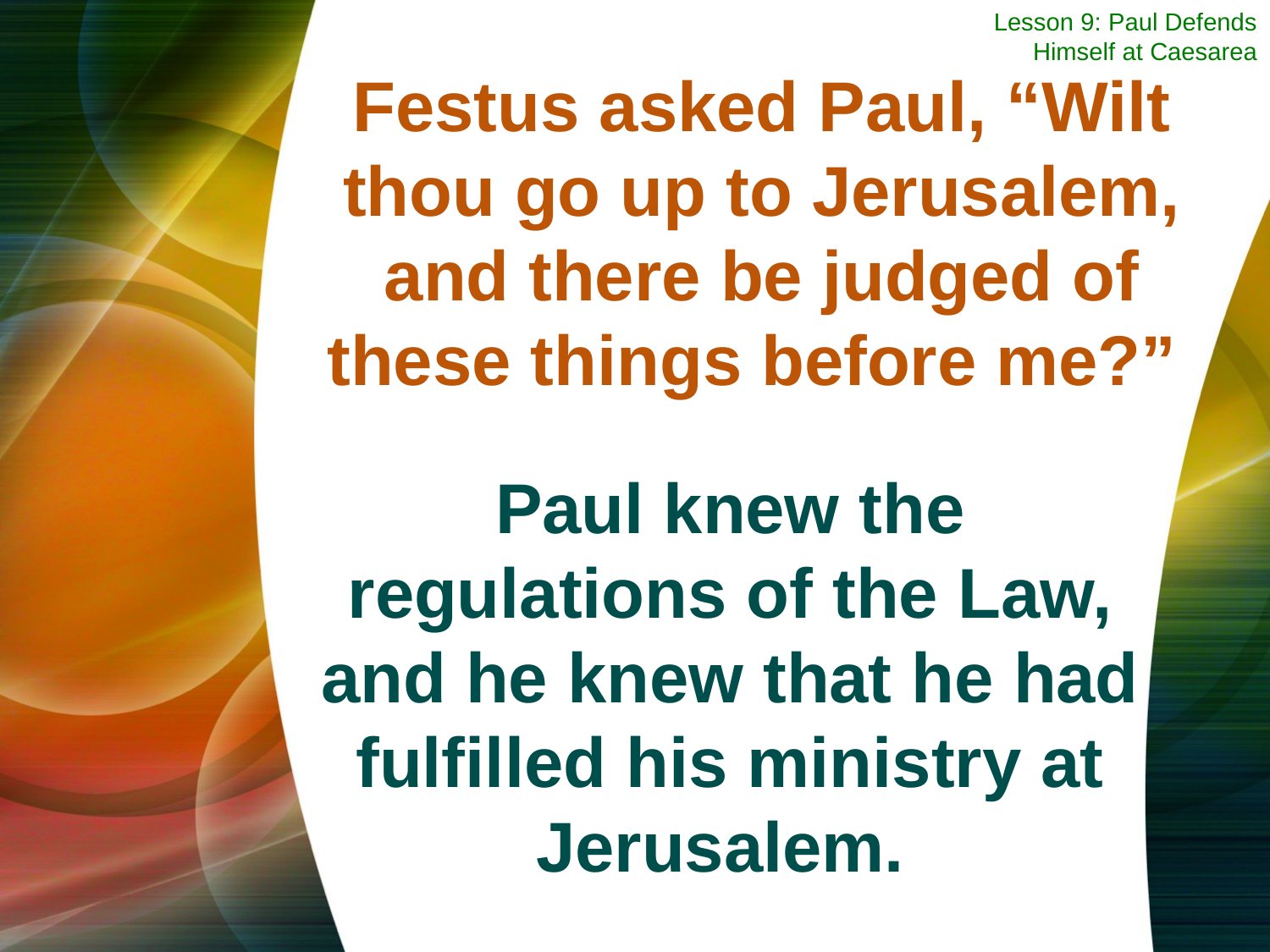

Lesson 9: Paul Defends Himself at Caesarea
Festus asked Paul, “Wilt thou go up to Jerusalem, and there be judged of
these things before me?”
Paul knew the regulations of the Law, and he knew that he had fulfilled his ministry at Jerusalem.